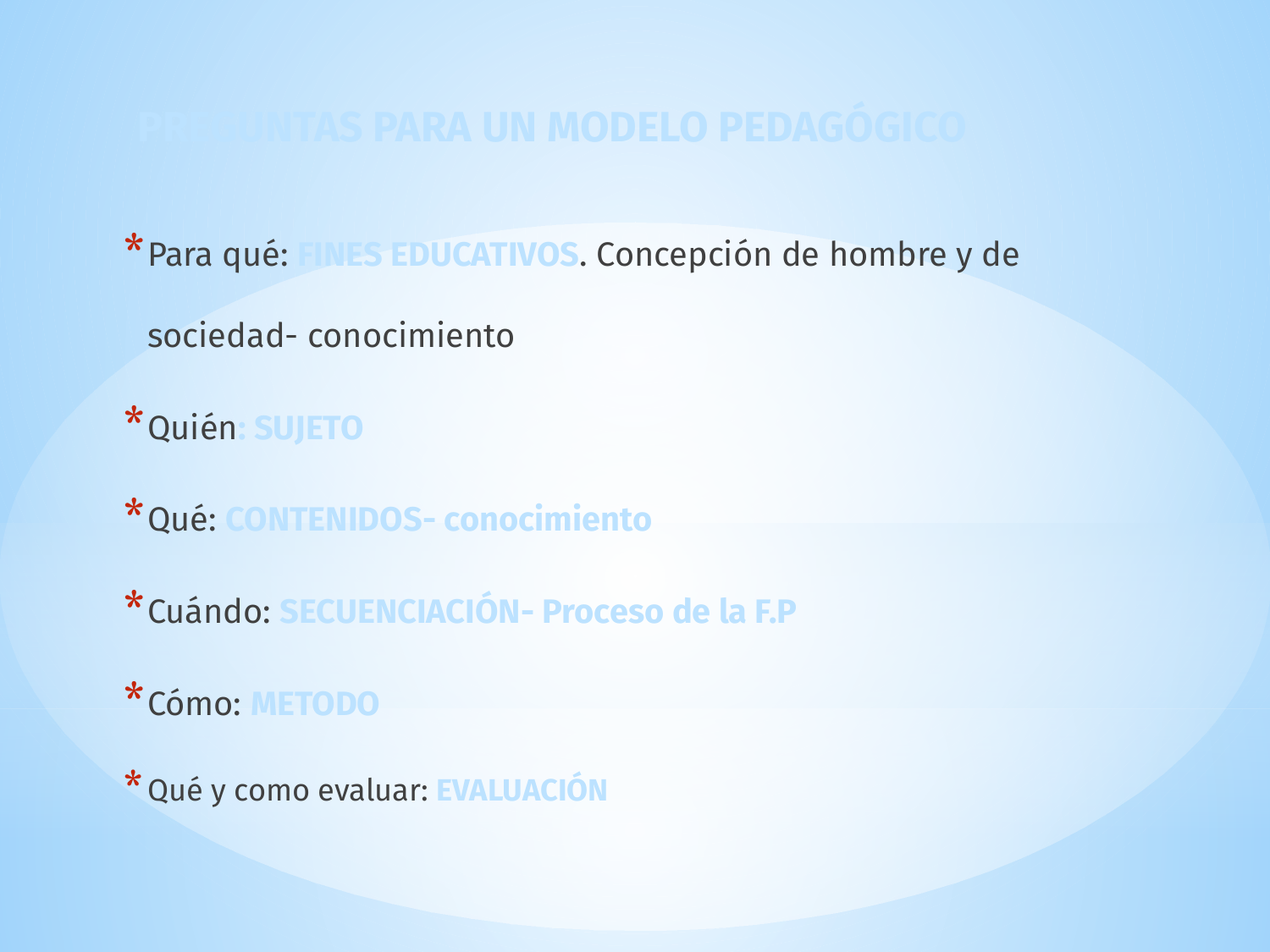

PREGUNTAS PARA UN MODELO PEDAGÓGICO
Para qué: FINES EDUCATIVOS. Concepción de hombre y de sociedad- conocimiento
Quién: SUJETO
Qué: CONTENIDOS- conocimiento
Cuándo: SECUENCIACIÓN- Proceso de la F.P
Cómo: METODO
Qué y como evaluar: EVALUACIÓN